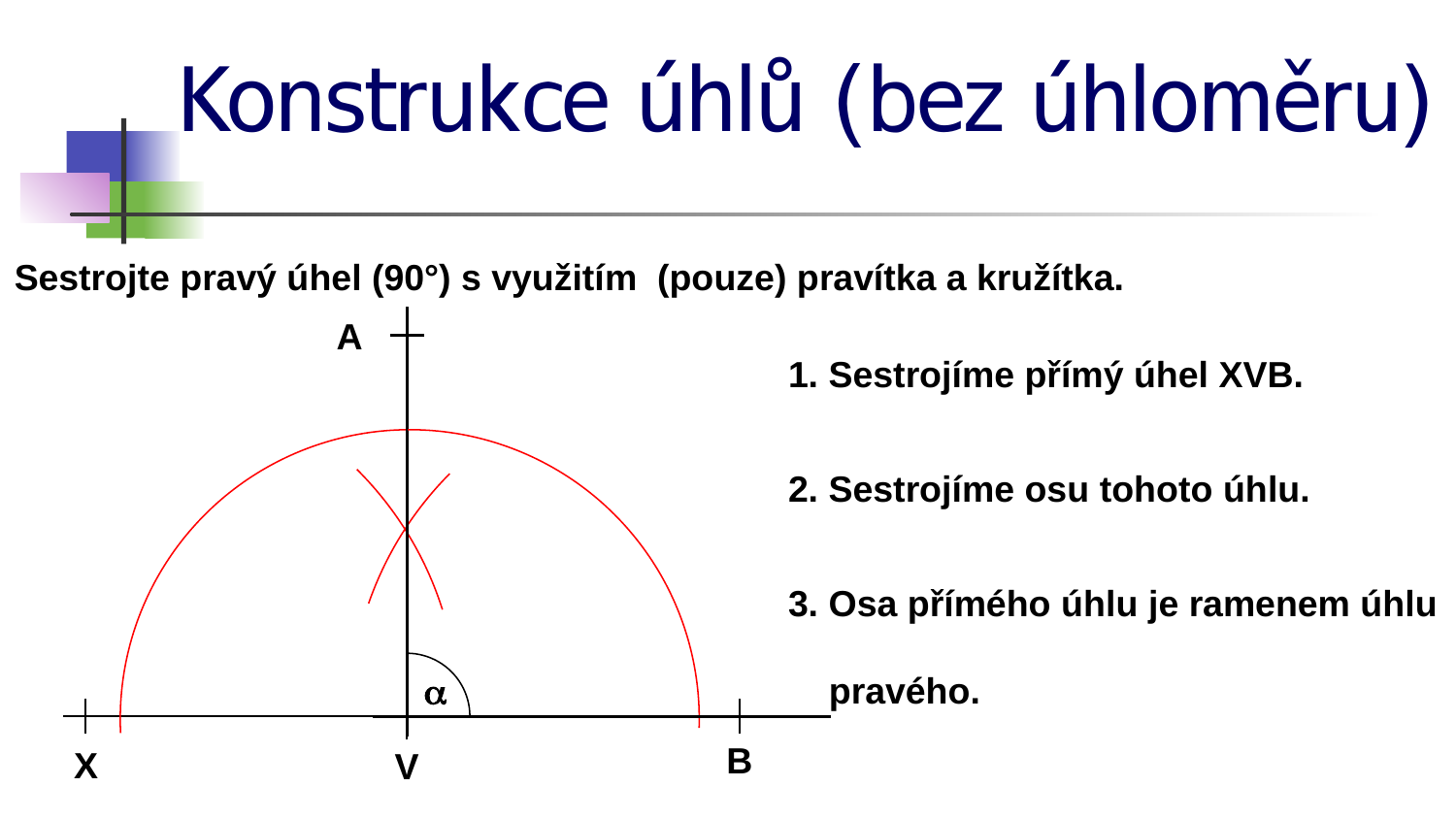

# Konstrukce úhlů (bez úhloměru)
Sestrojte pravý úhel (90°) s využitím  (pouze) pravítka a kružítka.
A
1. Sestrojíme přímý úhel XVB.

2. Sestrojíme osu tohoto úhlu.
3. Osa přímého úhlu je ramenem úhlu
    pravého.

α
B
X
V